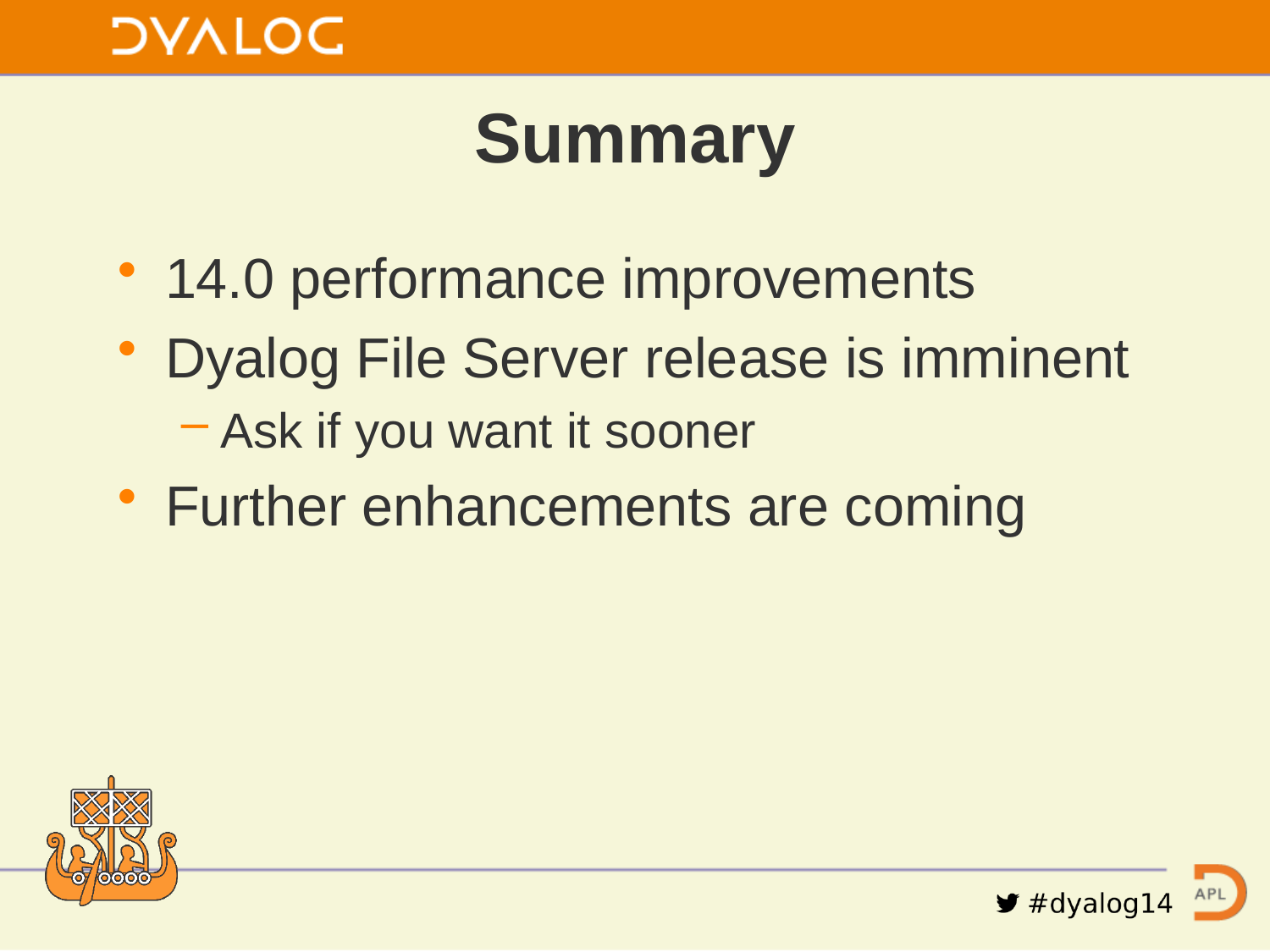

# Summary
14.0 performance improvements
Dyalog File Server release is imminent
Ask if you want it sooner
Further enhancements are coming